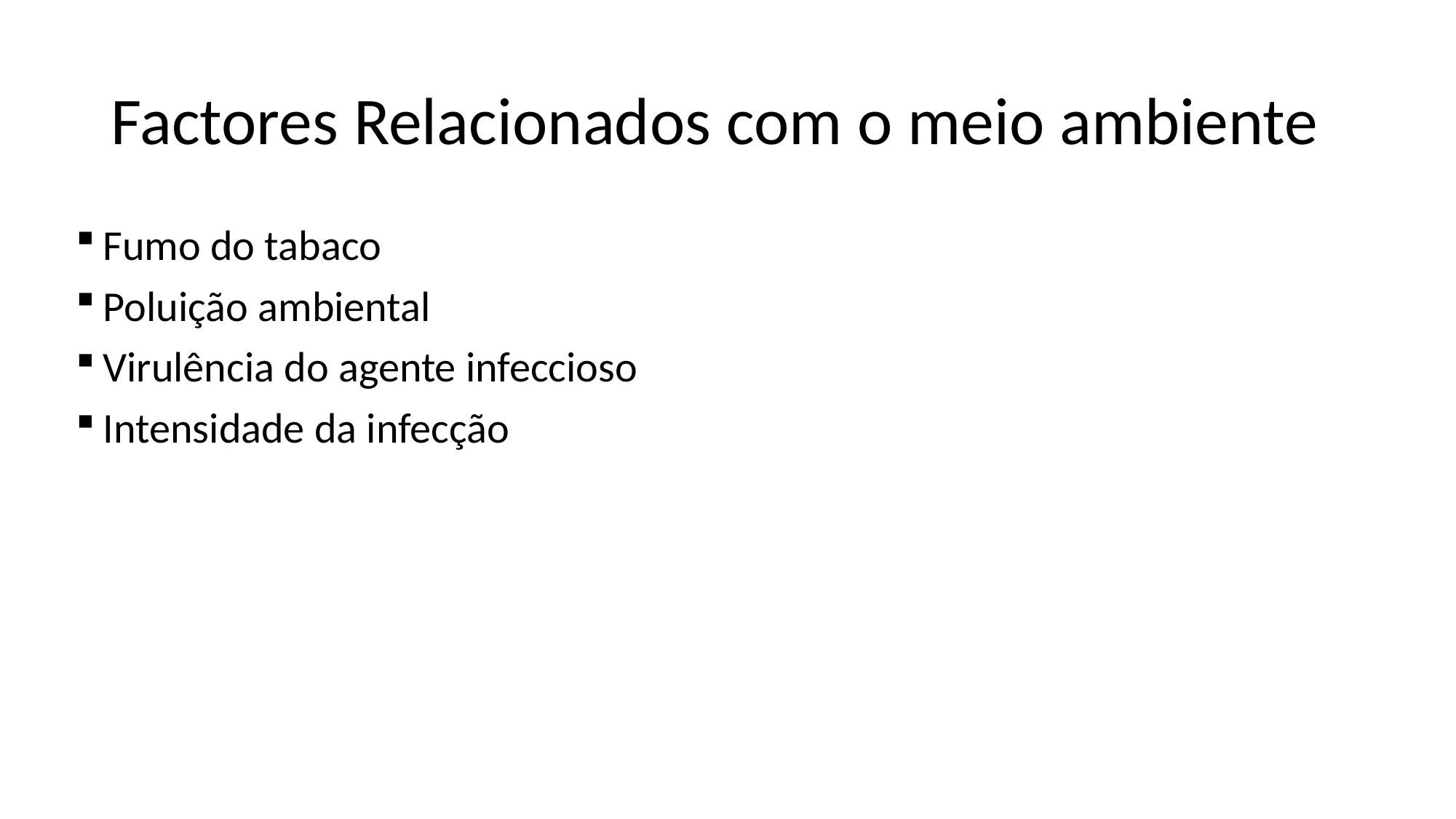

# Factores Relacionados com o meio ambiente
Fumo do tabaco
Poluição ambiental
Virulência do agente infeccioso
Intensidade da infecção